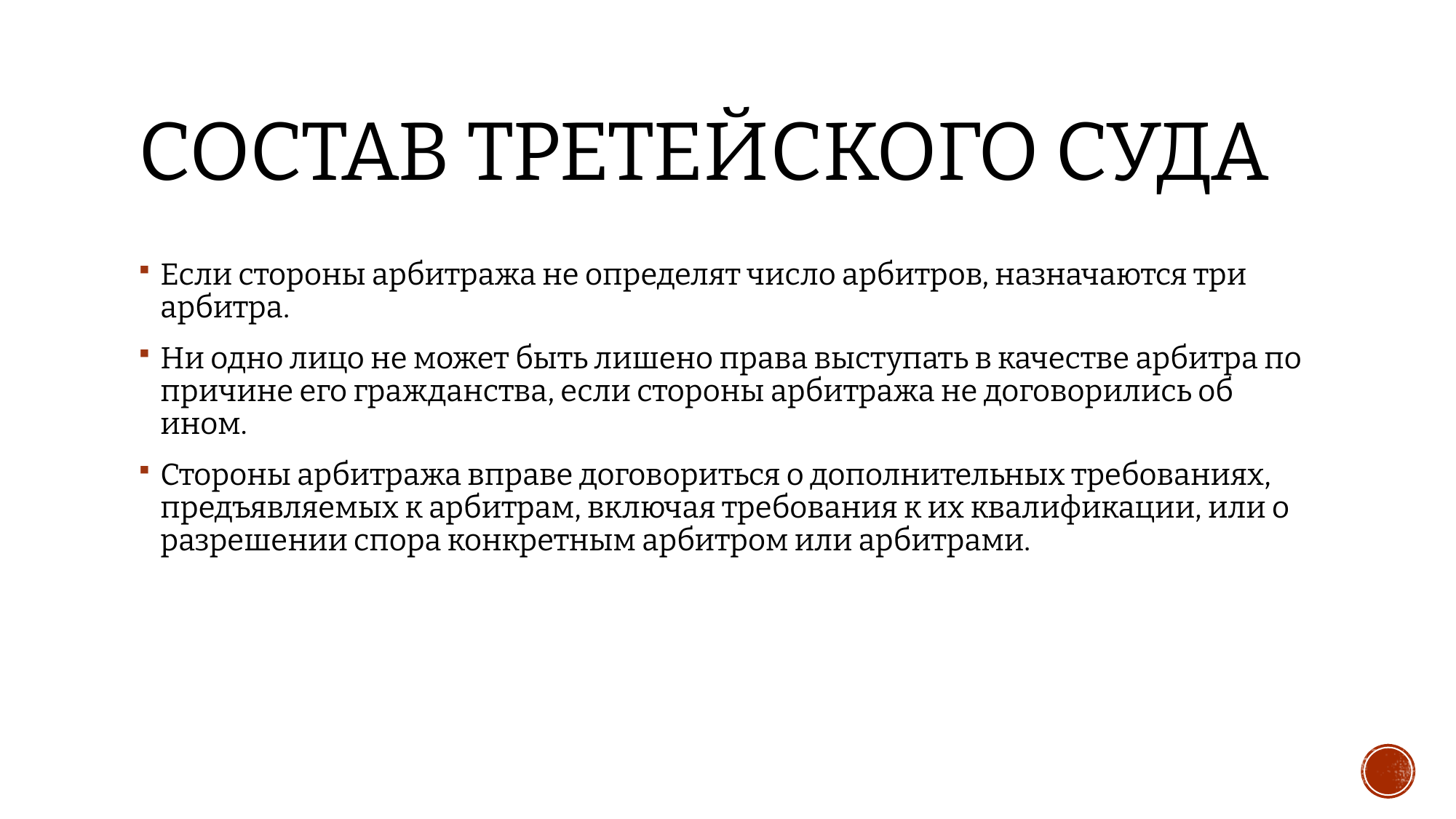

# СОСТАВ ТРЕТЕЙСКОГО СУДА
Если стороны арбитража не определят число арбитров, назначаются три арбитра.
Ни одно лицо не может быть лишено права выступать в качестве арбитра по причине его гражданства, если стороны арбитража не договорились об ином.
Стороны арбитража вправе договориться о дополнительных требованиях, предъявляемых к арбитрам, включая требования к их квалификации, или о разрешении спора конкретным арбитром или арбитрами.